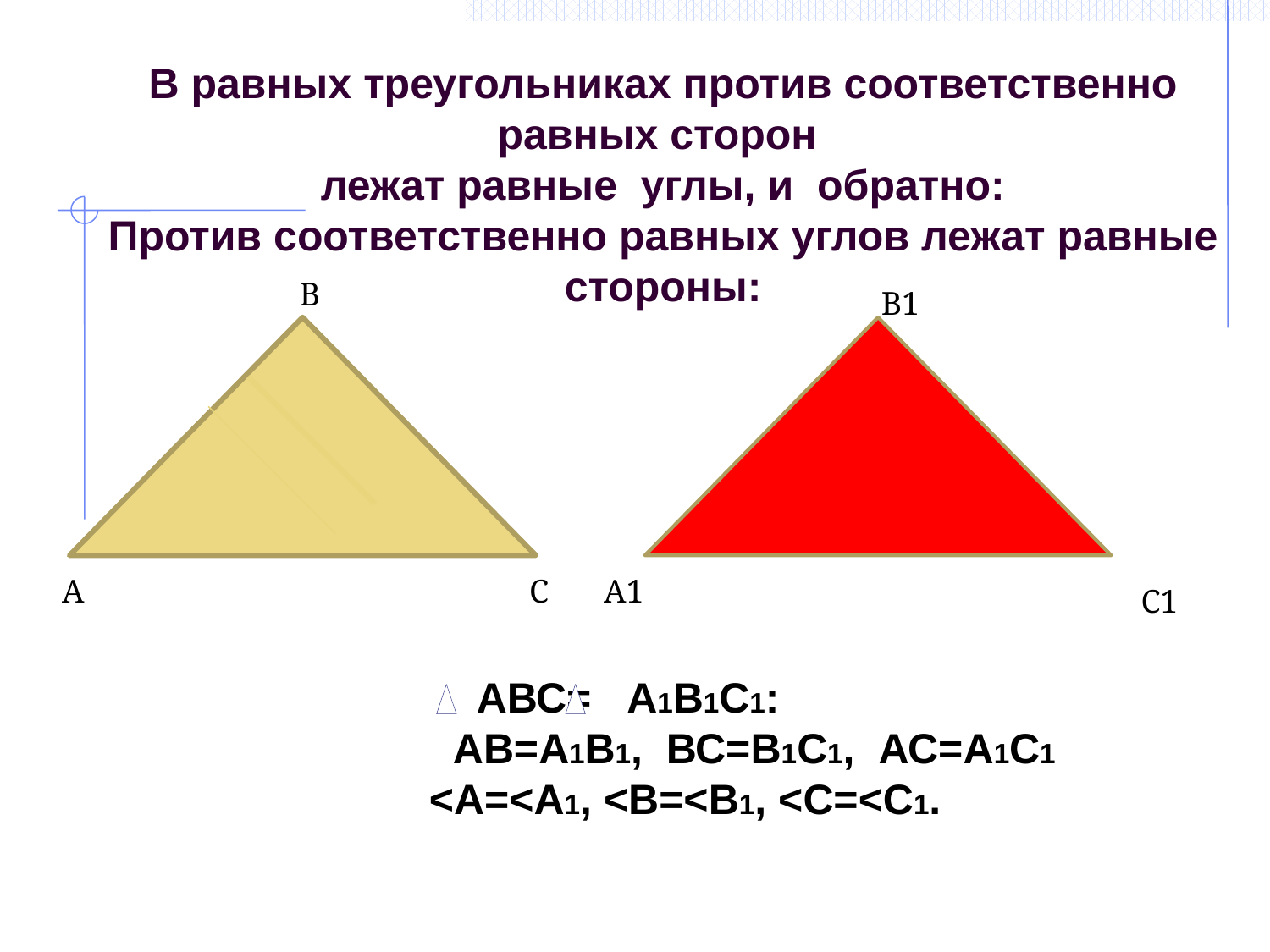

В равных треугольниках против соответственно равных сторон
лежат равные  углы, и  обратно:
Против соответственно равных углов лежат равные стороны:

В
В1

А
С
А1
С1
    АВС=   А1В1С1:
  АВ=А1В1,  ВС=В1С1,  АС=А1С1
<А=<А1, <В=<В1, <С=<С1.